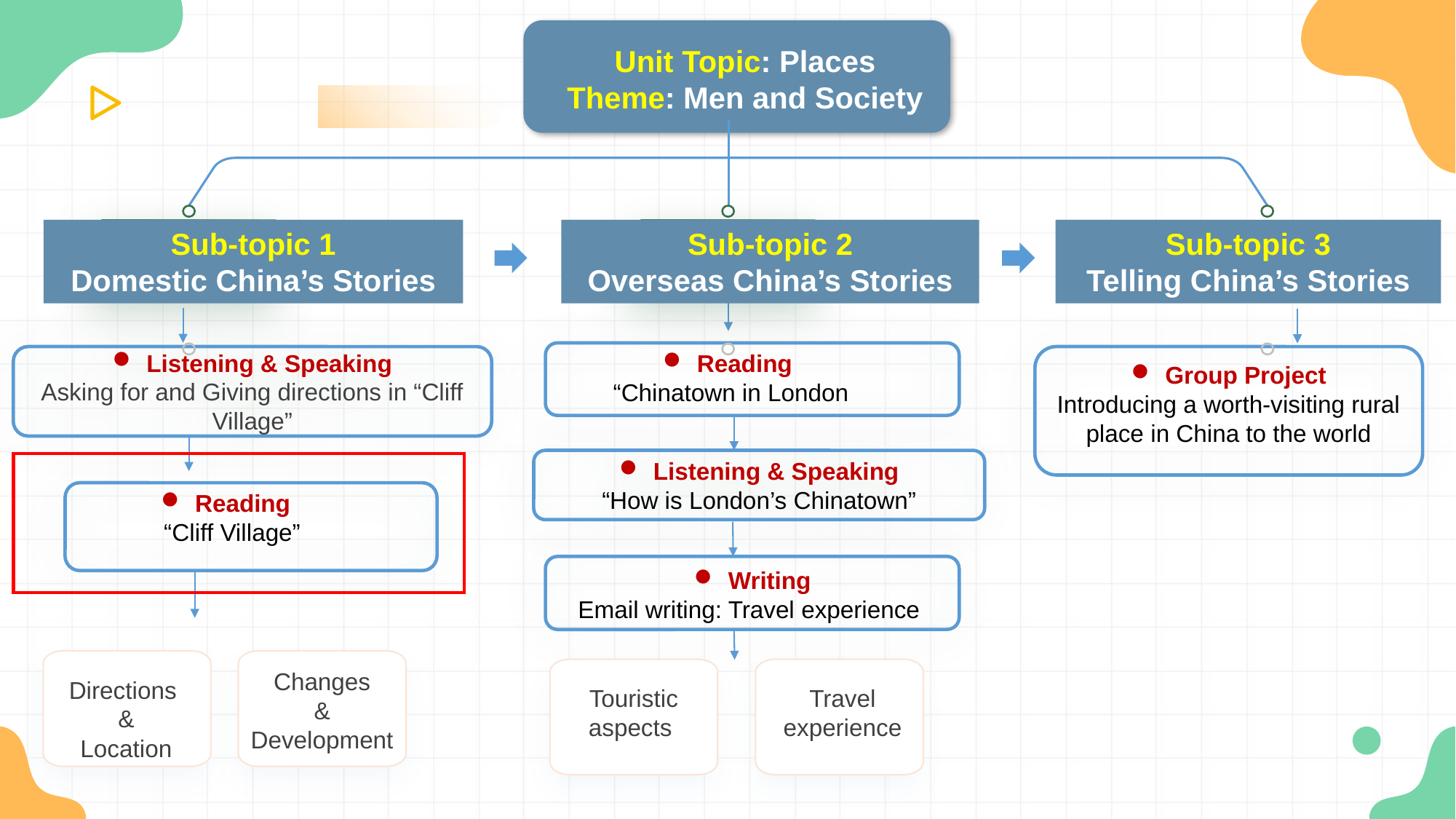

Unit Topic: Places
Theme: Men and Society

Sub-topic 1
Domestic China’s Stories
Sub-topic 2
Overseas China’s Stories
Sub-topic 3
Telling China’s Stories

Reading
 “Chinatown in London

Listening & Speaking
Asking for and Giving directions in “Cliff Village”

Group Project
Introducing a worth-visiting rural place in China to the world
Listening & Speaking
“How is London’s Chinatown”

Reading
  “Cliff Village”

Writing
Email writing: Travel experience

Directions
&
Location

Changes
&
Development

Touristic aspects

Travel experience